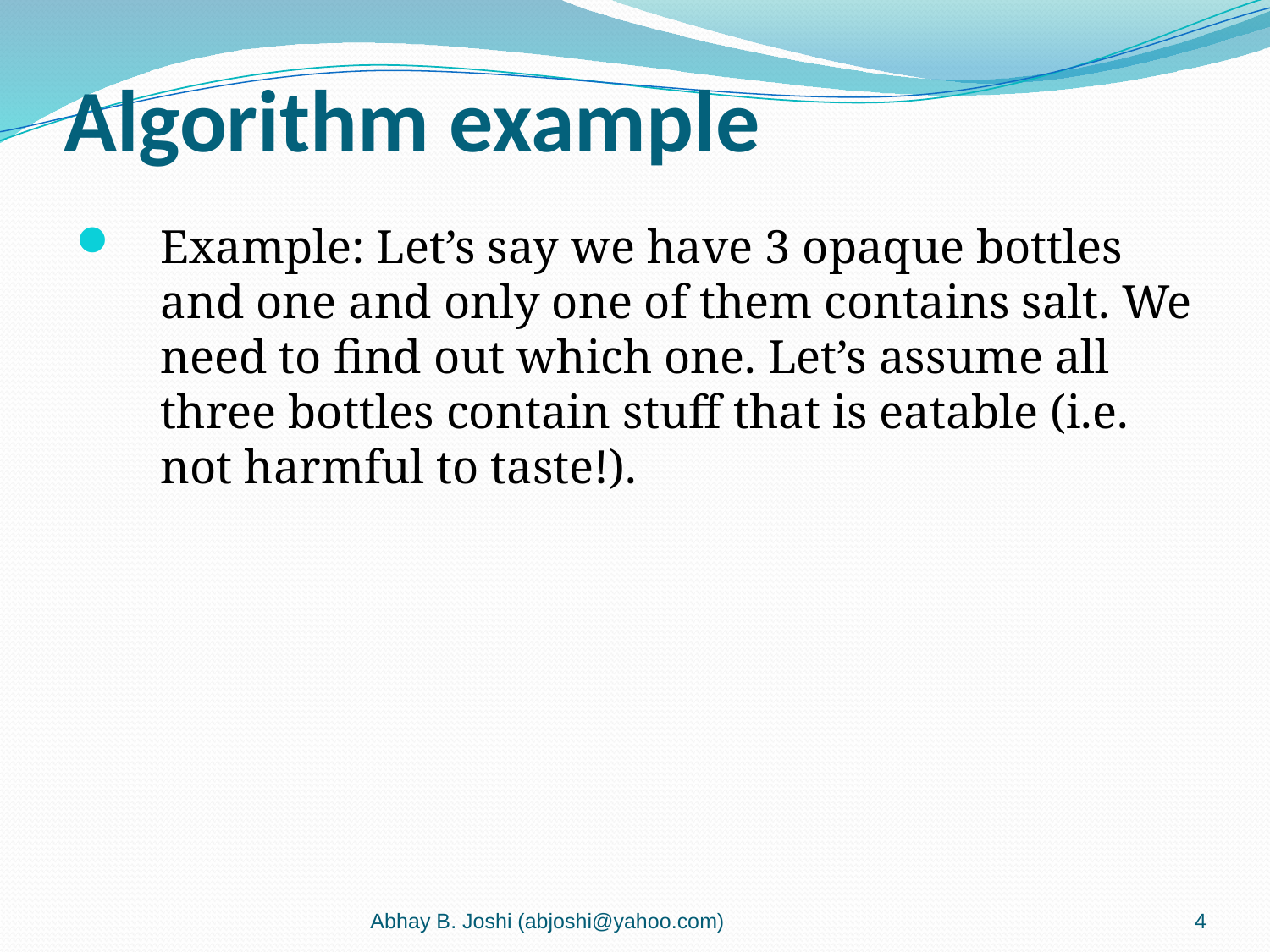

# Algorithm example
Example: Let’s say we have 3 opaque bottles and one and only one of them contains salt. We need to find out which one. Let’s assume all three bottles contain stuff that is eatable (i.e. not harmful to taste!).
Abhay B. Joshi (abjoshi@yahoo.com)
4